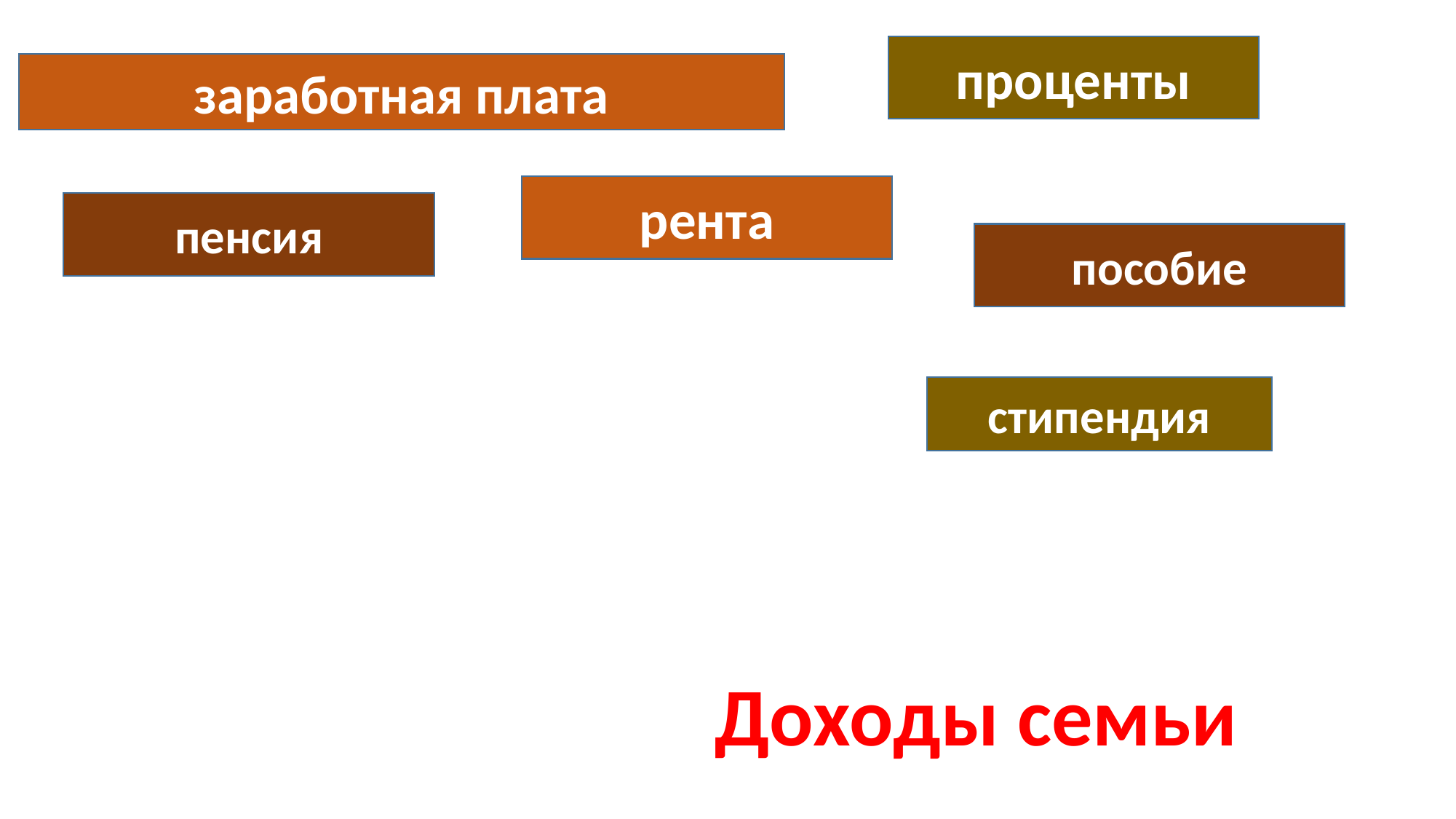

проценты
заработная плата
рента
пенсия
пособие
стипендия
Доходы семьи